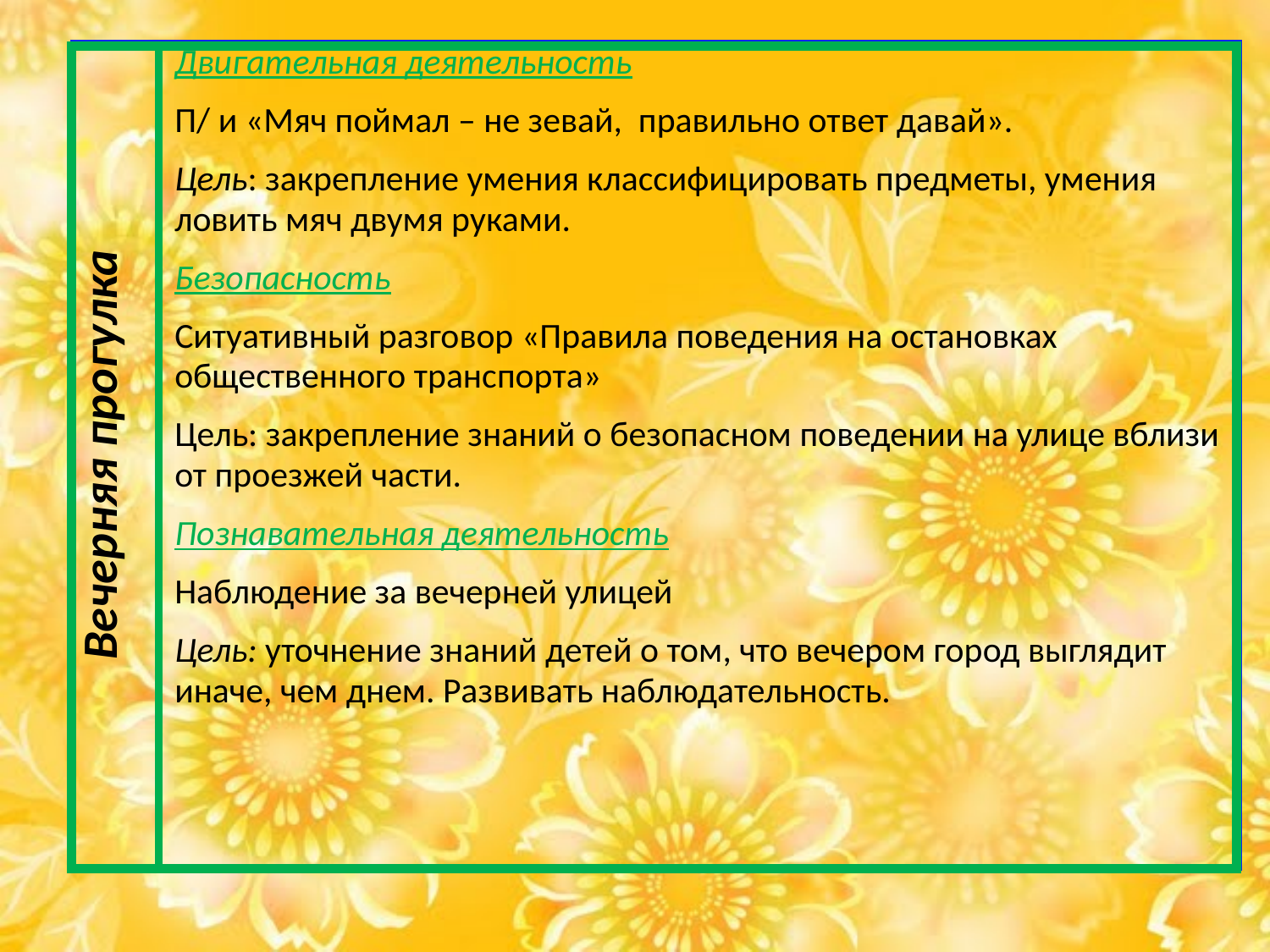

|  |  |
| --- | --- |
| Вечерняя прогулка | Двигательная деятельность П/ и «Мяч поймал – не зевай, правильно ответ давай». Цель: закрепление умения классифицировать предметы, умения ловить мяч двумя руками. Безопасность Ситуативный разговор «Правила поведения на остановках общественного транспорта» Цель: закрепление знаний о безопасном поведении на улице вблизи от проезжей части. Познавательная деятельность Наблюдение за вечерней улицей Цель: уточнение знаний детей о том, что вечером город выглядит иначе, чем днем. Развивать наблюдательность. |
| --- | --- |
|  |
| --- |